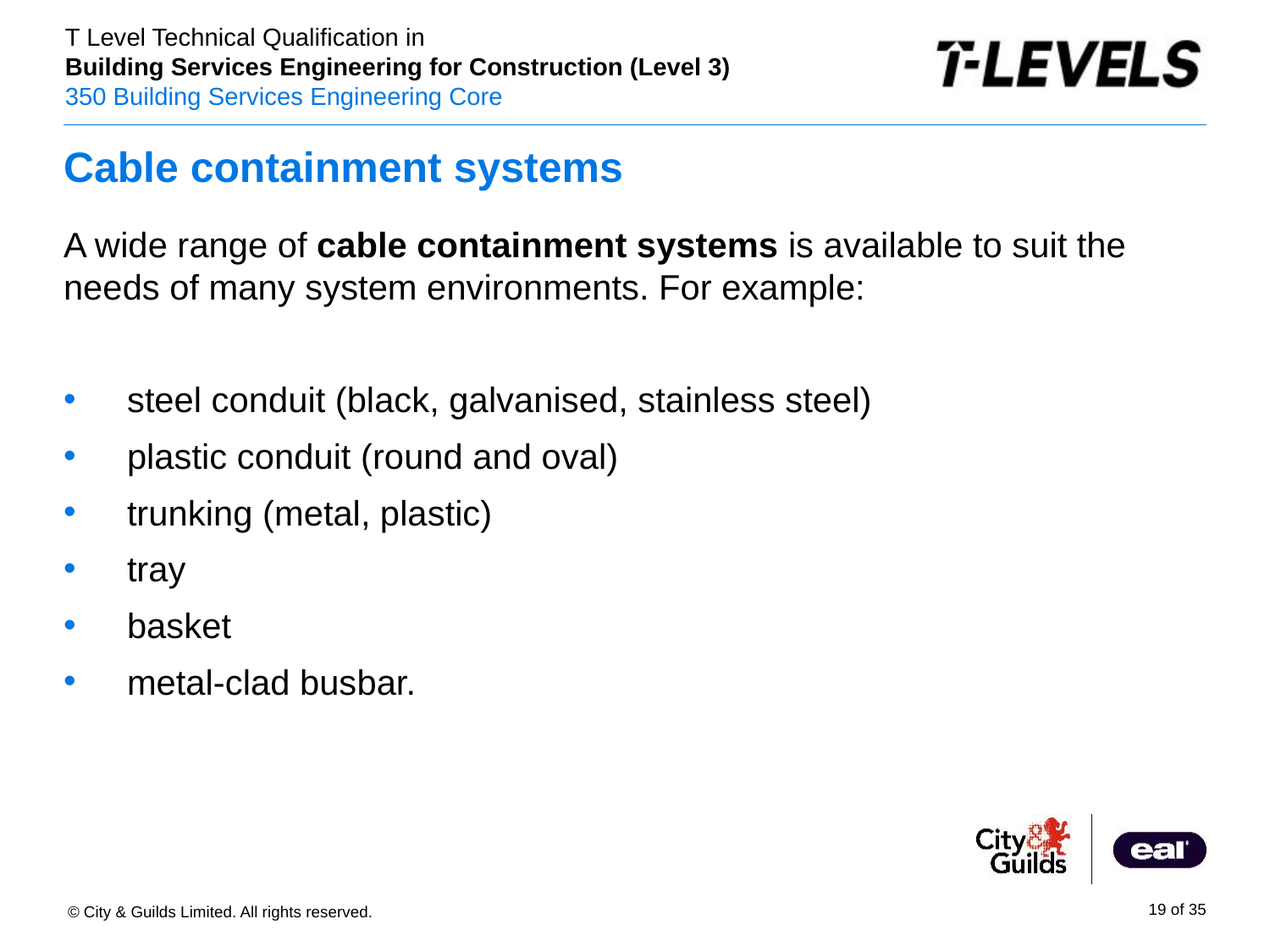

# Cable containment systems
A wide range of cable containment systems is available to suit the needs of many system environments. For example:

steel conduit (black, galvanised, stainless steel)
plastic conduit (round and oval)
trunking (metal, plastic)
tray
basket
metal-clad busbar.